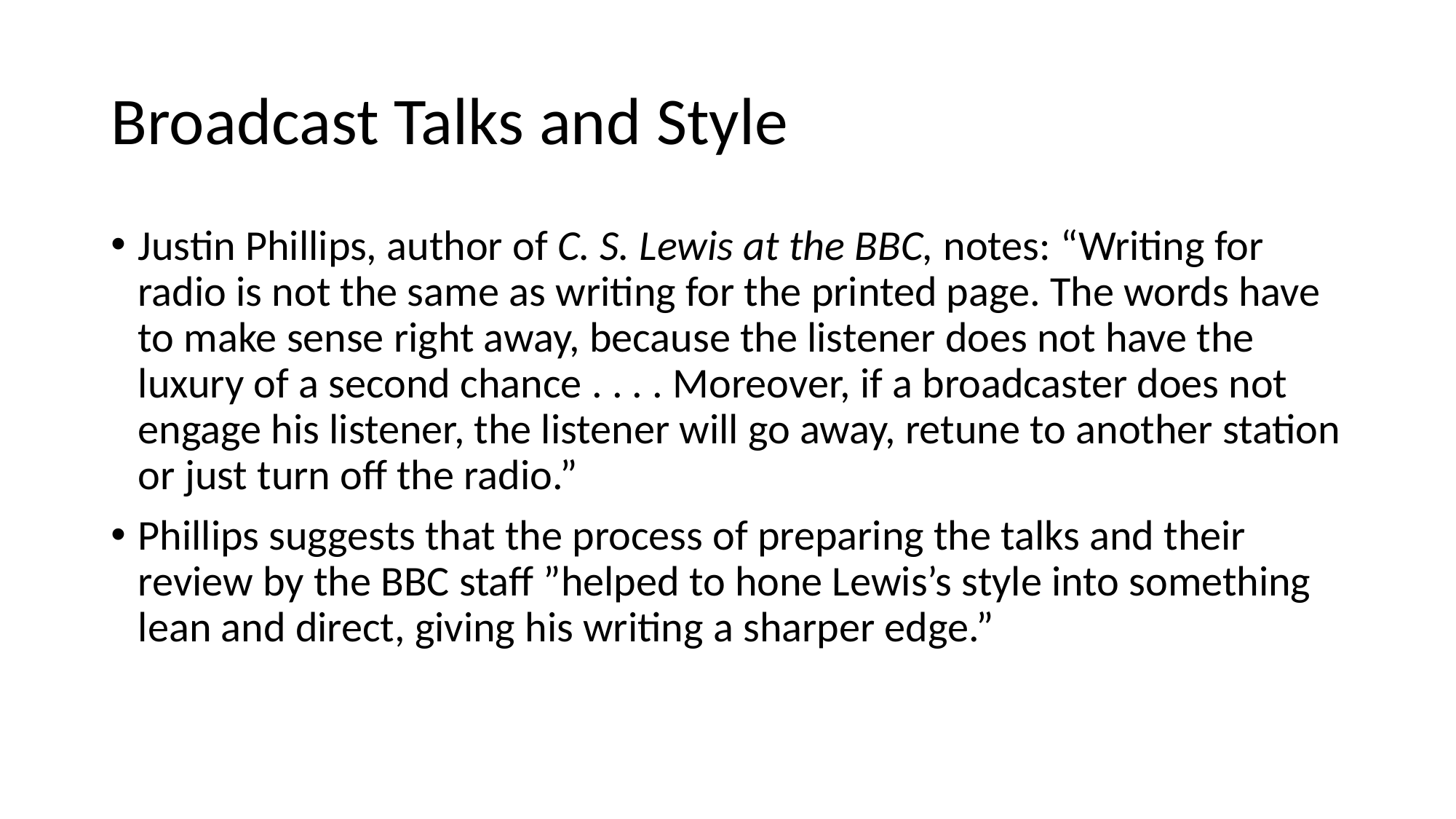

# Broadcast Talks and Style
Justin Phillips, author of C. S. Lewis at the BBC, notes: “Writing for radio is not the same as writing for the printed page. The words have to make sense right away, because the listener does not have the luxury of a second chance . . . . Moreover, if a broadcaster does not engage his listener, the listener will go away, retune to another station or just turn off the radio.”
Phillips suggests that the process of preparing the talks and their review by the BBC staff ”helped to hone Lewis’s style into something lean and direct, giving his writing a sharper edge.”